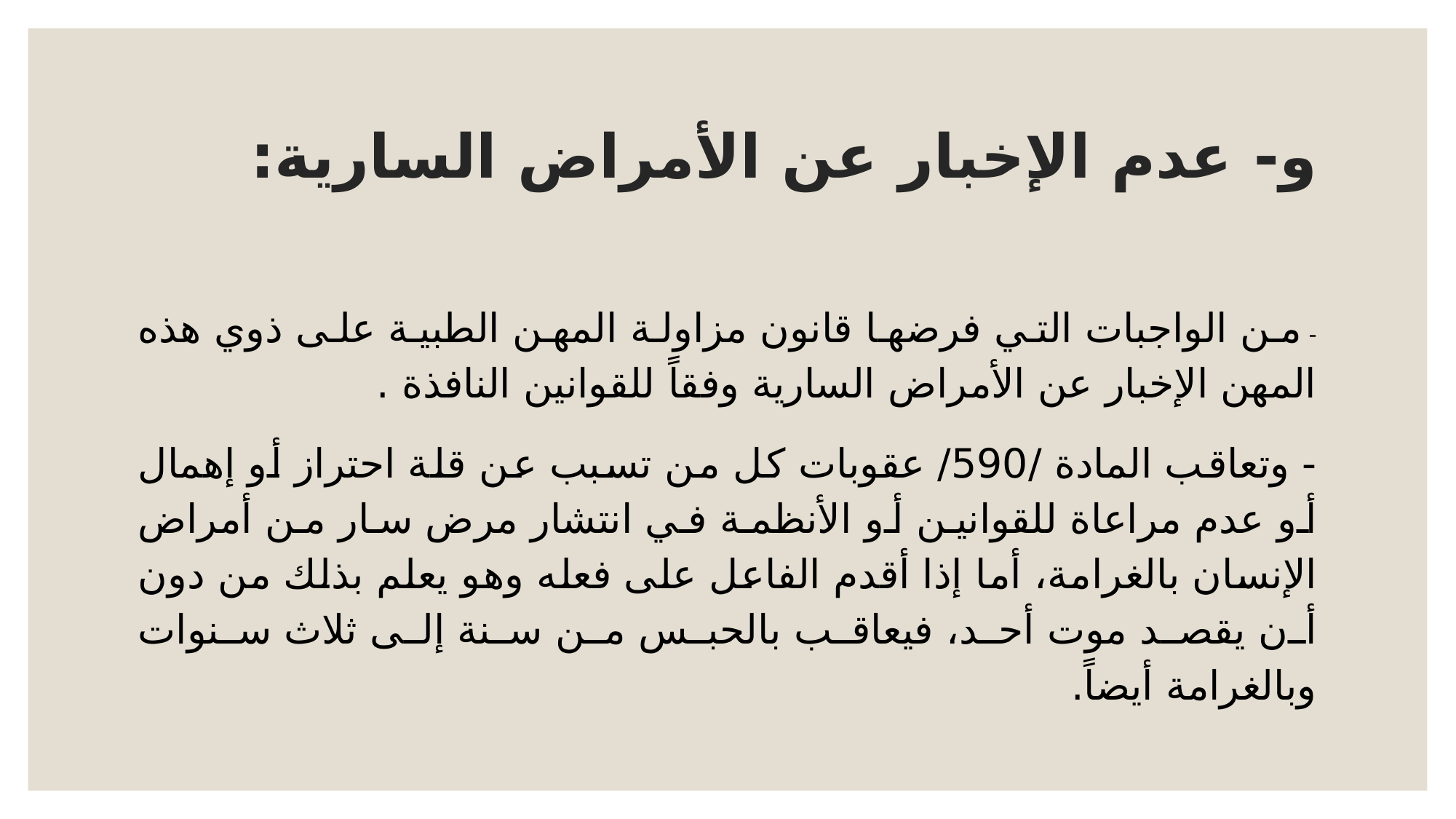

# و- عدم الإخبار عن الأمراض السارية:

- من الواجبات التي فرضها قانون مزاولة المهن الطبية على ذوي هذه المهن الإخبار عن الأمراض السارية وفقاً للقوانين النافذة .
- وتعاقب المادة /590/ عقوبات كل من تسبب عن قلة احتراز أو إهمال أو عدم مراعاة للقوانين أو الأنظمة في انتشار مرض سار من أمراض الإنسان بالغرامة، أما إذا أقدم الفاعل على فعله وهو يعلم بذلك من دون أن يقصد موت أحد، فيعاقب بالحبس من سنة إلى ثلاث سنوات وبالغرامة أيضاً.